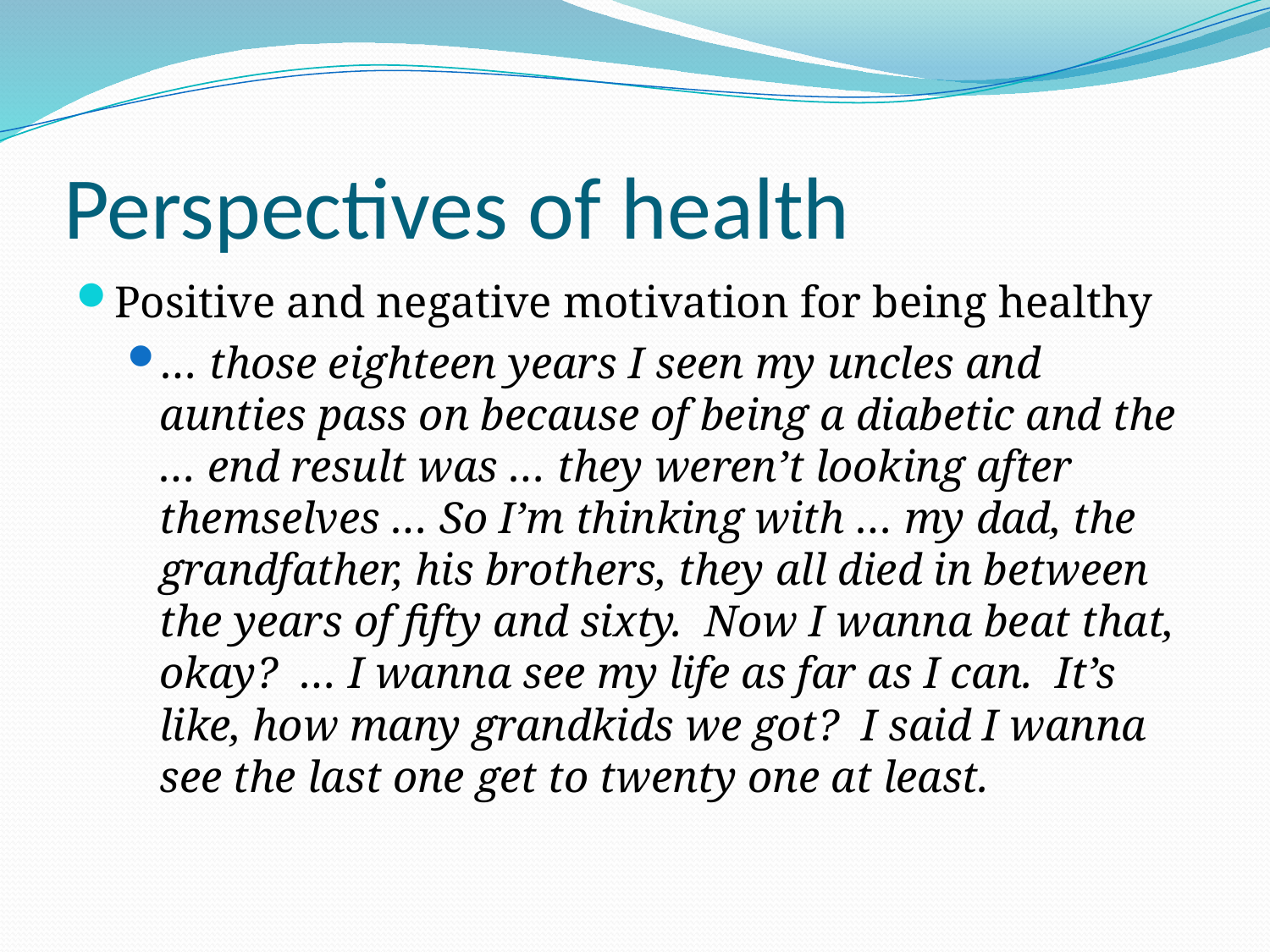

# Perspectives of health
Positive and negative motivation for being healthy
… those eighteen years I seen my uncles and aunties pass on because of being a diabetic and the … end result was … they weren’t looking after themselves … So I’m thinking with … my dad, the grandfather, his brothers, they all died in between the years of fifty and sixty.  Now I wanna beat that, okay?  … I wanna see my life as far as I can.  It’s like, how many grandkids we got?  I said I wanna see the last one get to twenty one at least.